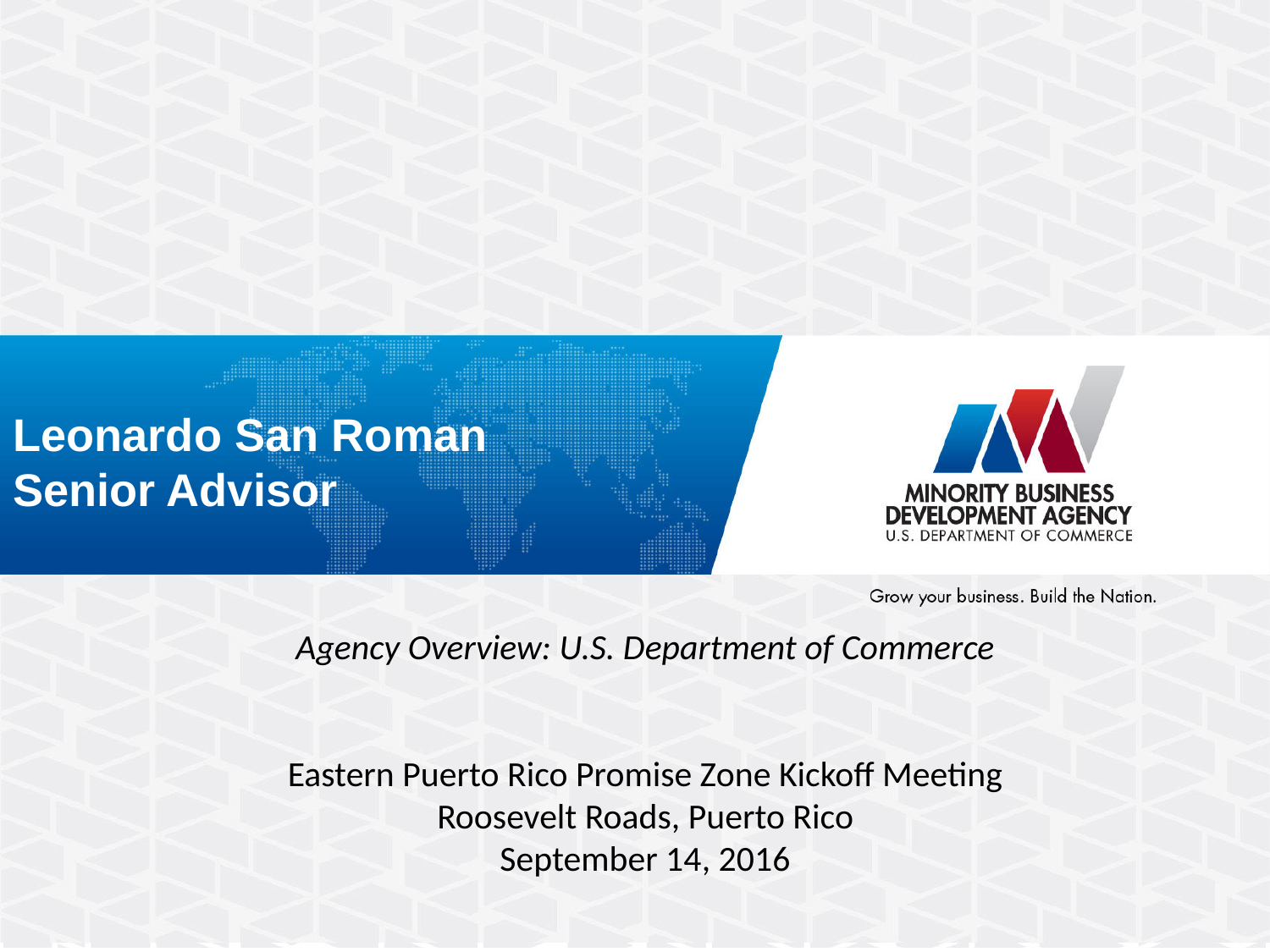

# Leonardo San Roman Senior Advisor
Agency Overview: U.S. Department of Commerce

Eastern Puerto Rico Promise Zone Kickoff Meeting
Roosevelt Roads, Puerto Rico
September 14, 2016